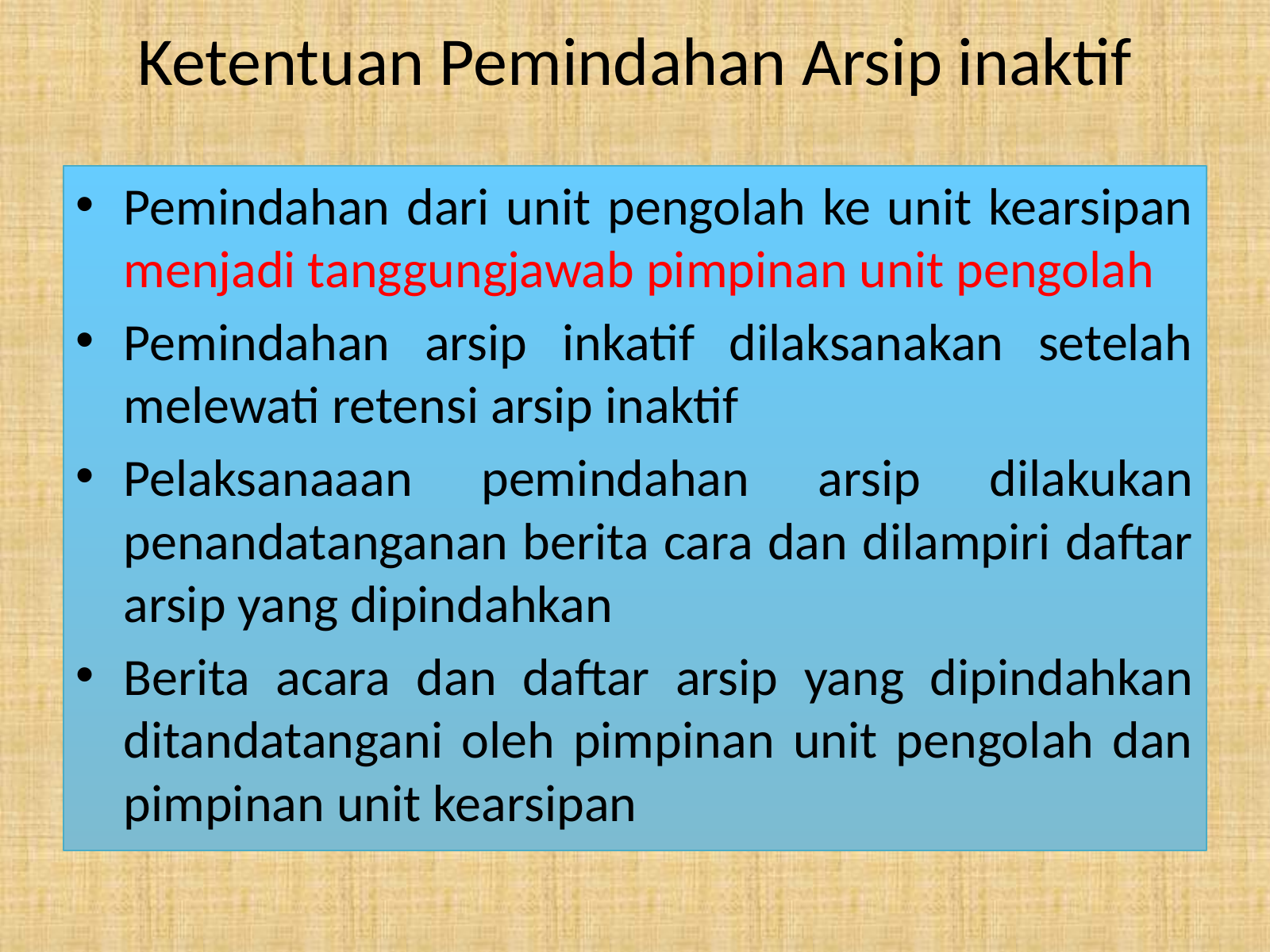

# Ketentuan Pemindahan Arsip inaktif
Pemindahan dari unit pengolah ke unit kearsipan menjadi tanggungjawab pimpinan unit pengolah
Pemindahan arsip inkatif dilaksanakan setelah melewati retensi arsip inaktif
Pelaksanaaan pemindahan arsip dilakukan penandatanganan berita cara dan dilampiri daftar arsip yang dipindahkan
Berita acara dan daftar arsip yang dipindahkan ditandatangani oleh pimpinan unit pengolah dan pimpinan unit kearsipan